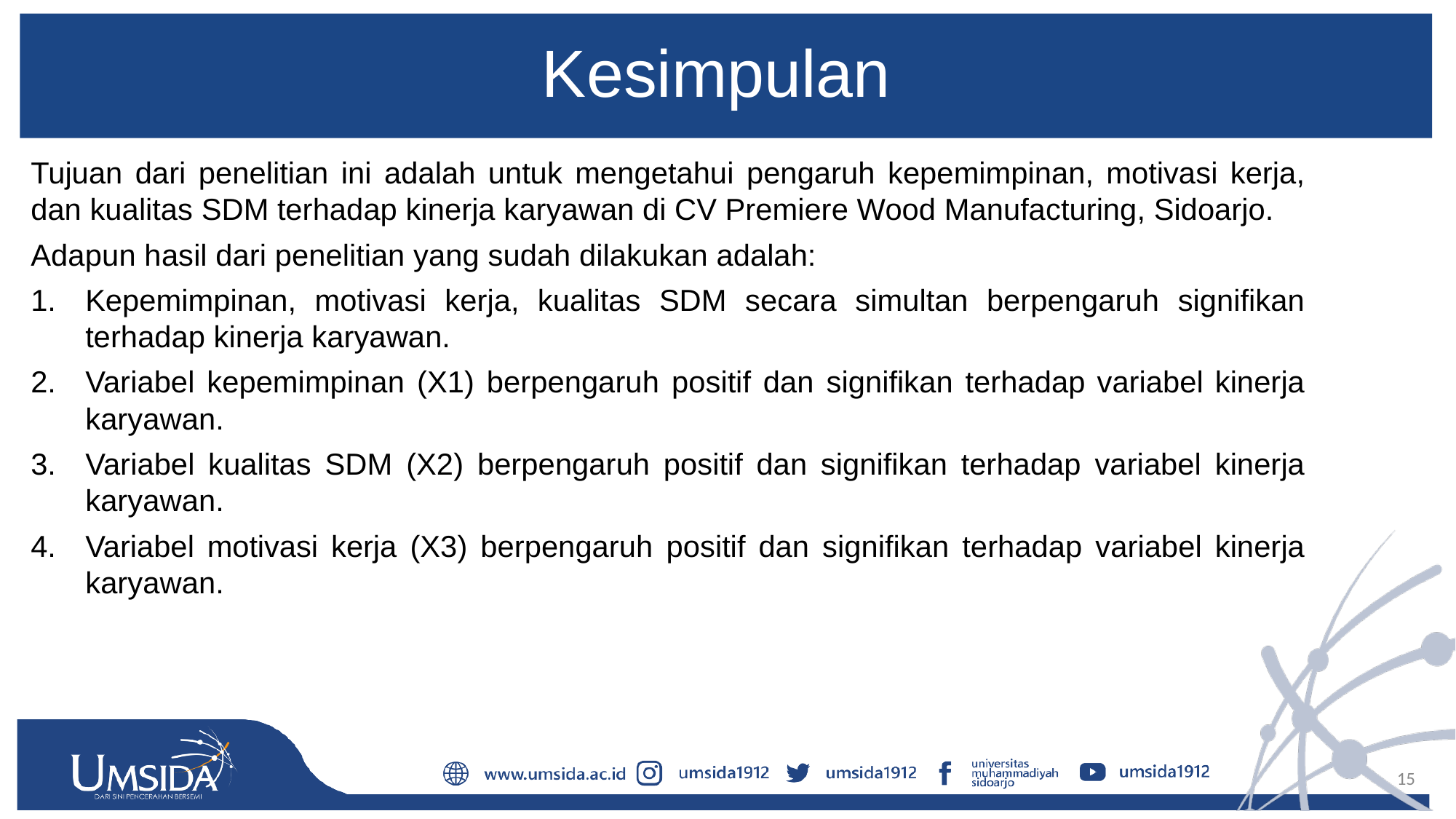

# Kesimpulan
Tujuan dari penelitian ini adalah untuk mengetahui pengaruh kepemimpinan, motivasi kerja, dan kualitas SDM terhadap kinerja karyawan di CV Premiere Wood Manufacturing, Sidoarjo.
Adapun hasil dari penelitian yang sudah dilakukan adalah:
Kepemimpinan, motivasi kerja, kualitas SDM secara simultan berpengaruh signifikan terhadap kinerja karyawan.
Variabel kepemimpinan (X1) berpengaruh positif dan signifikan terhadap variabel kinerja karyawan.
Variabel kualitas SDM (X2) berpengaruh positif dan signifikan terhadap variabel kinerja karyawan.
Variabel motivasi kerja (X3) berpengaruh positif dan signifikan terhadap variabel kinerja karyawan.